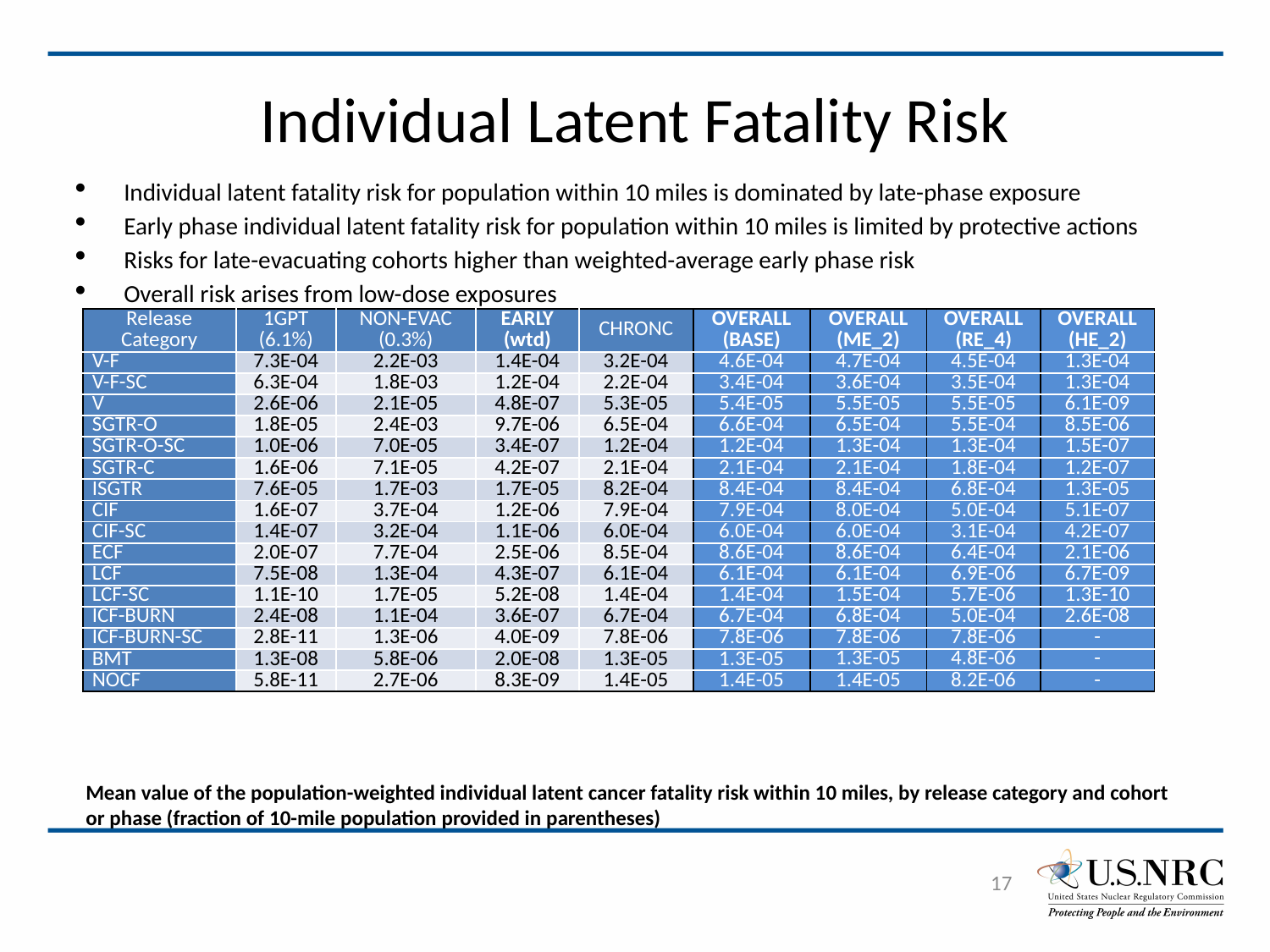

# Individual Latent Fatality Risk
Individual latent fatality risk for population within 10 miles is dominated by late-phase exposure
Early phase individual latent fatality risk for population within 10 miles is limited by protective actions
Risks for late-evacuating cohorts higher than weighted-average early phase risk
Overall risk arises from low-dose exposures
| Release Category | 1GPT (6.1%) | NON-EVAC (0.3%) | EARLY (wtd) | CHRONC | OVERALL (BASE) | OVERALL (ME\_2) | OVERALL (RE\_4) | OVERALL (HE\_2) |
| --- | --- | --- | --- | --- | --- | --- | --- | --- |
| V-F | 7.3E-04 | 2.2E-03 | 1.4E-04 | 3.2E-04 | 4.6E-04 | 4.7E-04 | 4.5E-04 | 1.3E-04 |
| V-F-SC | 6.3E-04 | 1.8E-03 | 1.2E-04 | 2.2E-04 | 3.4E-04 | 3.6E-04 | 3.5E-04 | 1.3E-04 |
| V | 2.6E-06 | 2.1E-05 | 4.8E-07 | 5.3E-05 | 5.4E-05 | 5.5E-05 | 5.5E-05 | 6.1E-09 |
| SGTR-O | 1.8E-05 | 2.4E-03 | 9.7E-06 | 6.5E-04 | 6.6E-04 | 6.5E-04 | 5.5E-04 | 8.5E-06 |
| SGTR-O-SC | 1.0E-06 | 7.0E-05 | 3.4E-07 | 1.2E-04 | 1.2E-04 | 1.3E-04 | 1.3E-04 | 1.5E-07 |
| SGTR-C | 1.6E-06 | 7.1E-05 | 4.2E-07 | 2.1E-04 | 2.1E-04 | 2.1E-04 | 1.8E-04 | 1.2E-07 |
| ISGTR | 7.6E-05 | 1.7E-03 | 1.7E-05 | 8.2E-04 | 8.4E-04 | 8.4E-04 | 6.8E-04 | 1.3E-05 |
| CIF | 1.6E-07 | 3.7E-04 | 1.2E-06 | 7.9E-04 | 7.9E-04 | 8.0E-04 | 5.0E-04 | 5.1E-07 |
| CIF-SC | 1.4E-07 | 3.2E-04 | 1.1E-06 | 6.0E-04 | 6.0E-04 | 6.0E-04 | 3.1E-04 | 4.2E-07 |
| ECF | 2.0E-07 | 7.7E-04 | 2.5E-06 | 8.5E-04 | 8.6E-04 | 8.6E-04 | 6.4E-04 | 2.1E-06 |
| LCF | 7.5E-08 | 1.3E-04 | 4.3E-07 | 6.1E-04 | 6.1E-04 | 6.1E-04 | 6.9E-06 | 6.7E-09 |
| LCF-SC | 1.1E-10 | 1.7E-05 | 5.2E-08 | 1.4E-04 | 1.4E-04 | 1.5E-04 | 5.7E-06 | 1.3E-10 |
| ICF-BURN | 2.4E-08 | 1.1E-04 | 3.6E-07 | 6.7E-04 | 6.7E-04 | 6.8E-04 | 5.0E-04 | 2.6E-08 |
| ICF-BURN-SC | 2.8E-11 | 1.3E-06 | 4.0E-09 | 7.8E-06 | 7.8E-06 | 7.8E-06 | 7.8E-06 | - |
| BMT | 1.3E-08 | 5.8E-06 | 2.0E-08 | 1.3E-05 | 1.3E-05 | 1.3E-05 | 4.8E-06 | - |
| NOCF | 5.8E-11 | 2.7E-06 | 8.3E-09 | 1.4E-05 | 1.4E-05 | 1.4E-05 | 8.2E-06 | - |
Mean value of the population-weighted individual latent cancer fatality risk within 10 miles, by release category and cohort or phase (fraction of 10-mile population provided in parentheses)
17